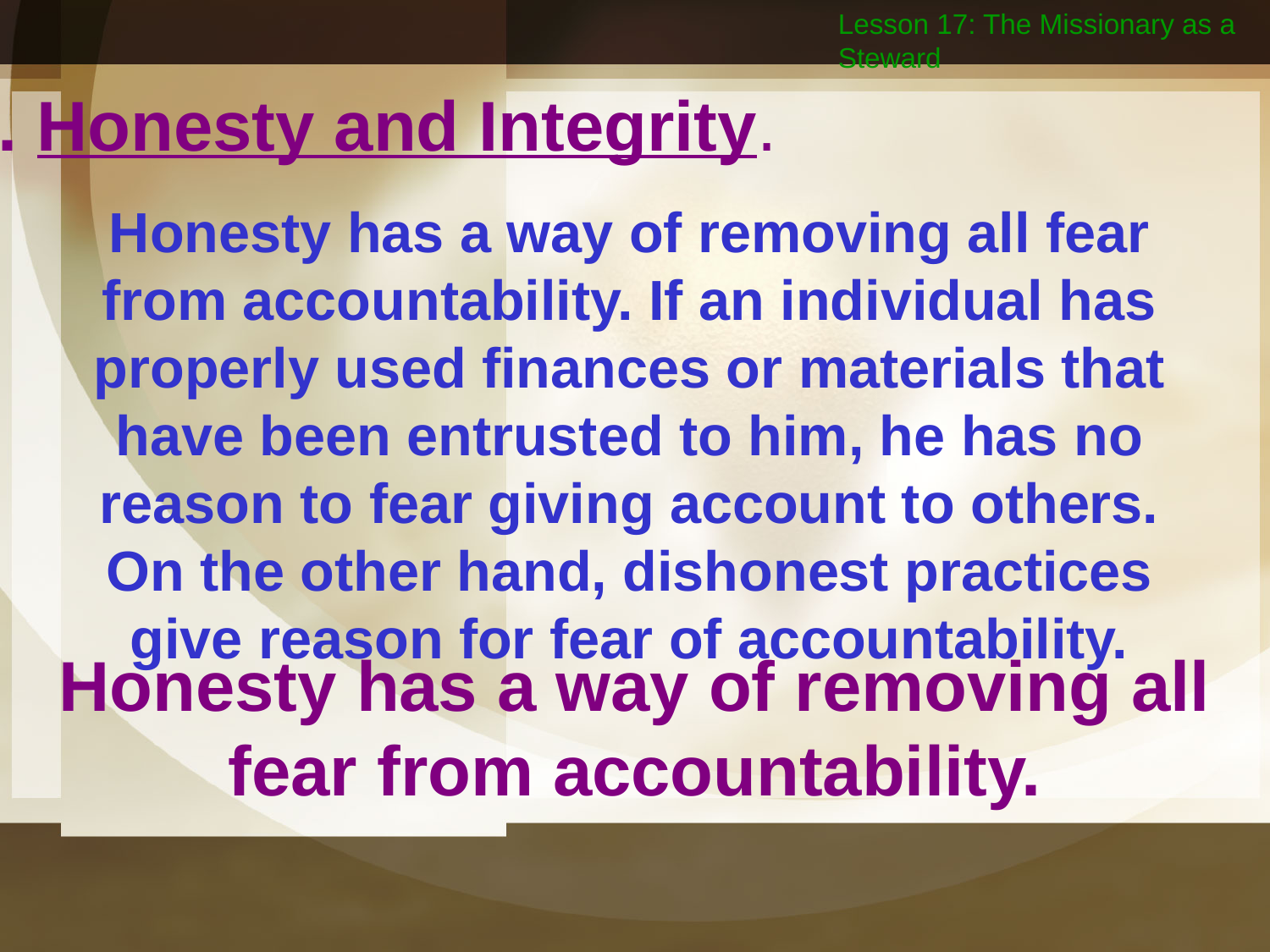

Lesson 17: The Missionary as a Steward
B. Honesty and Integrity.
Honesty has a way of removing all fear from accountability. If an individual has properly used finances or materials that have been entrusted to him, he has no reason to fear giving account to others. On the other hand, dishonest practices give reason for fear of accountability.
Honesty has a way of removing all fear from accountability.